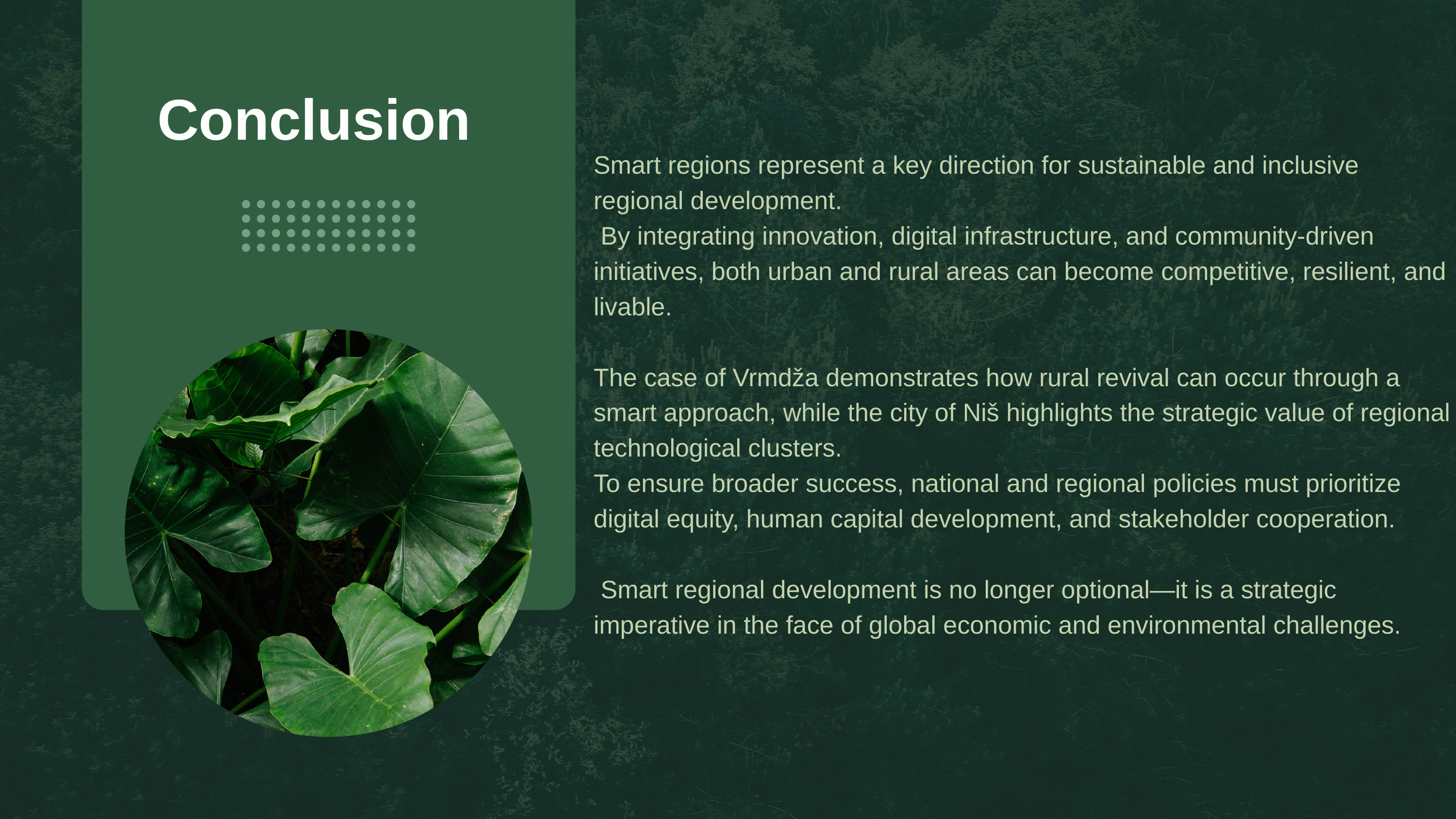

Conclusion

Smart regions represent a key direction for sustainable and inclusive regional development.
 By integrating innovation, digital infrastructure, and community-driven initiatives, both urban and rural areas can become competitive, resilient, and livable.

The case of Vrmdža demonstrates how rural revival can occur through a smart approach, while the city of Niš highlights the strategic value of regional technological clusters.
To ensure broader success, national and regional policies must prioritize digital equity, human capital development, and stakeholder cooperation.

 Smart regional development is no longer optional—it is a strategic imperative in the face of global economic and environmental challenges.